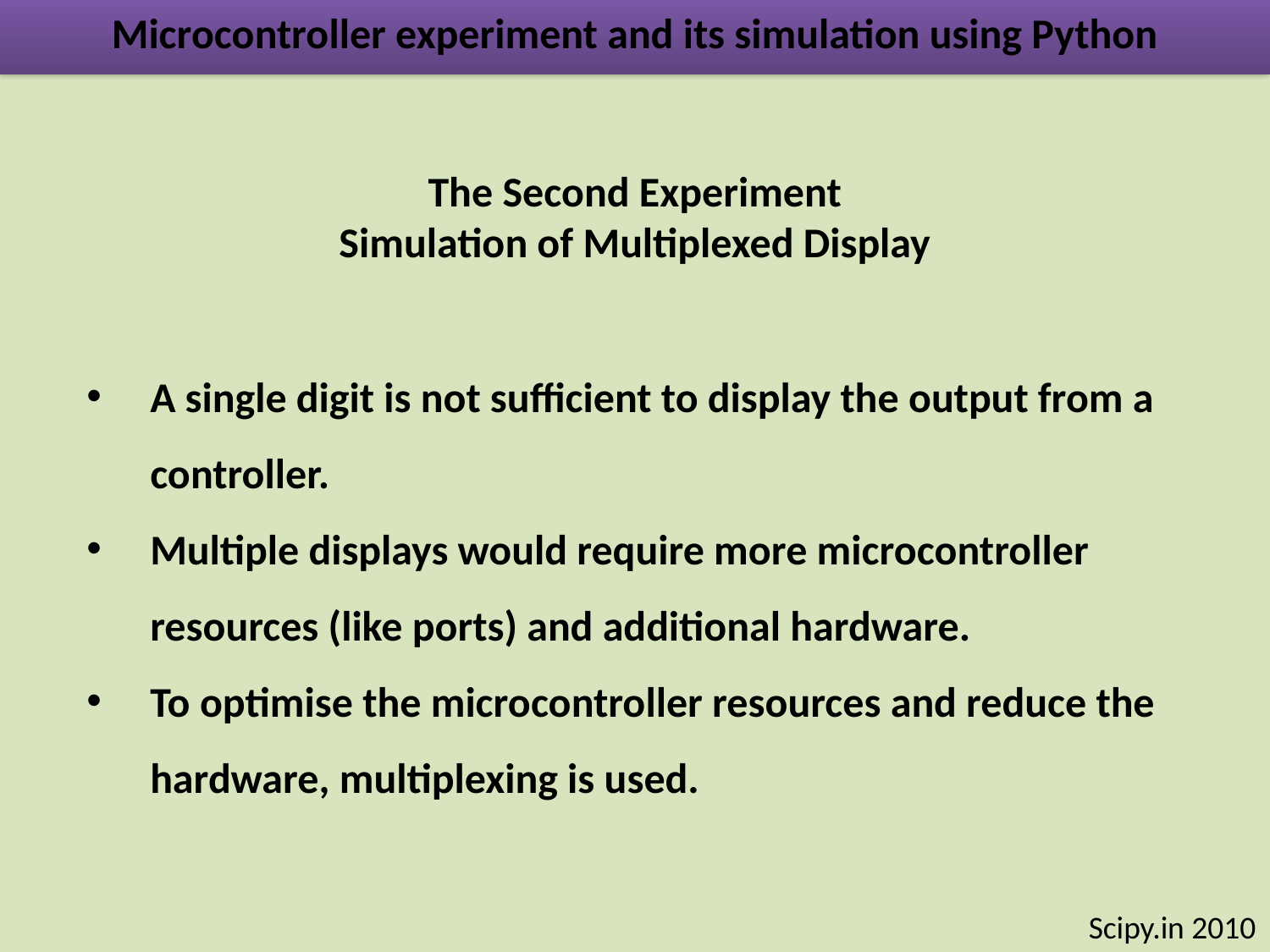

Microcontroller experiment and its simulation using Python
The Second Experiment
Simulation of Multiplexed Display

A single digit is not sufficient to display the output from a controller.
Multiple displays would require more microcontroller resources (like ports) and additional hardware.
To optimise the microcontroller resources and reduce the hardware, multiplexing is used.
Scipy.in 2010